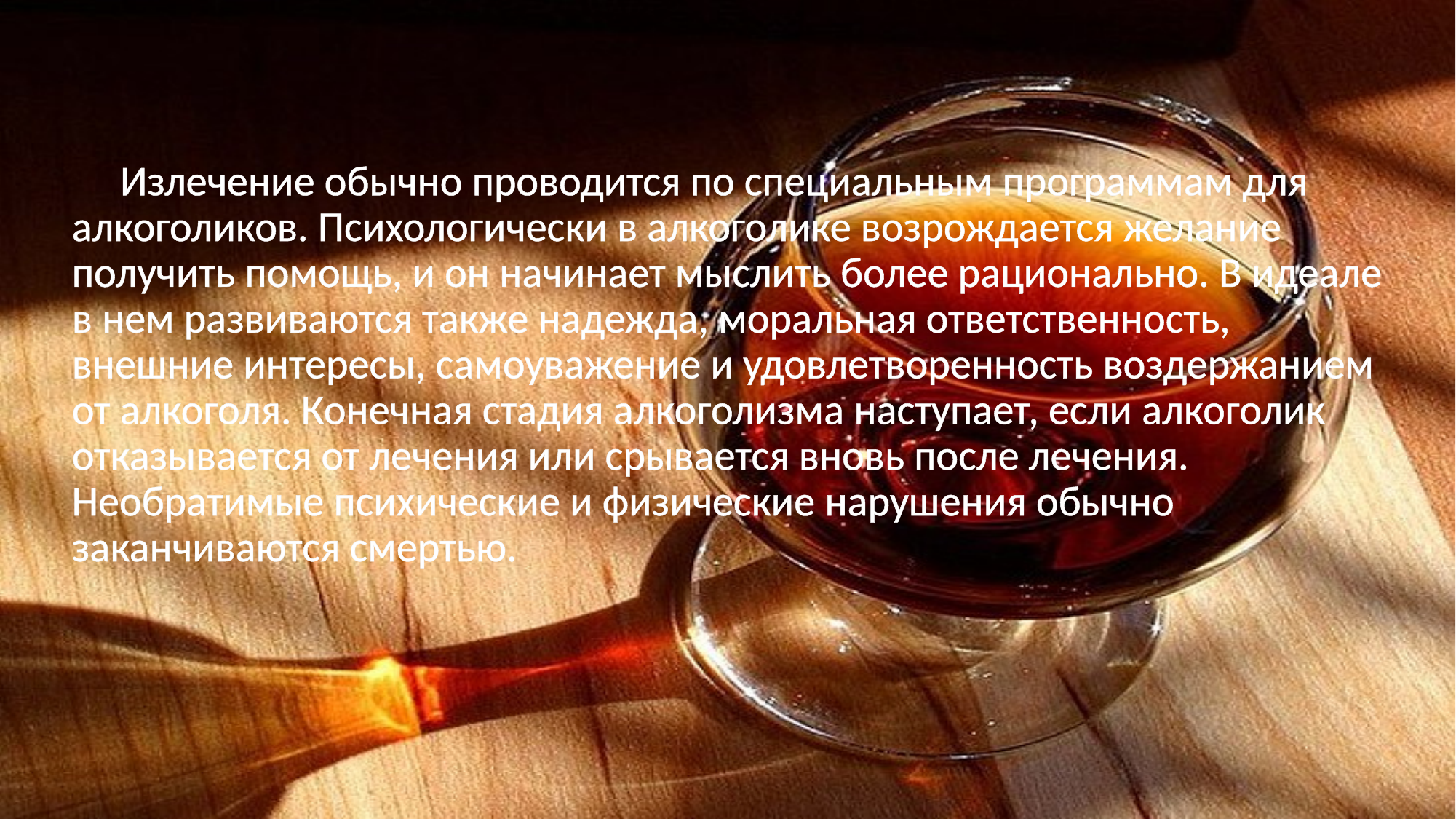

Излечение обычно проводится по специальным программам для алкоголиков. Психологически в алкоголике возрождается желание получить помощь, и он начинает мыслить более рационально. В идеале в нем развиваются также надежда, моральная ответственность, внешние интересы, самоуважение и удовлетворенность воздержанием от алкоголя. Конечная стадия алкоголизма наступает, если алкоголик отказывается от лечения или срывается вновь после лечения. Необратимые психические и физические нарушения обычно заканчиваются смертью.